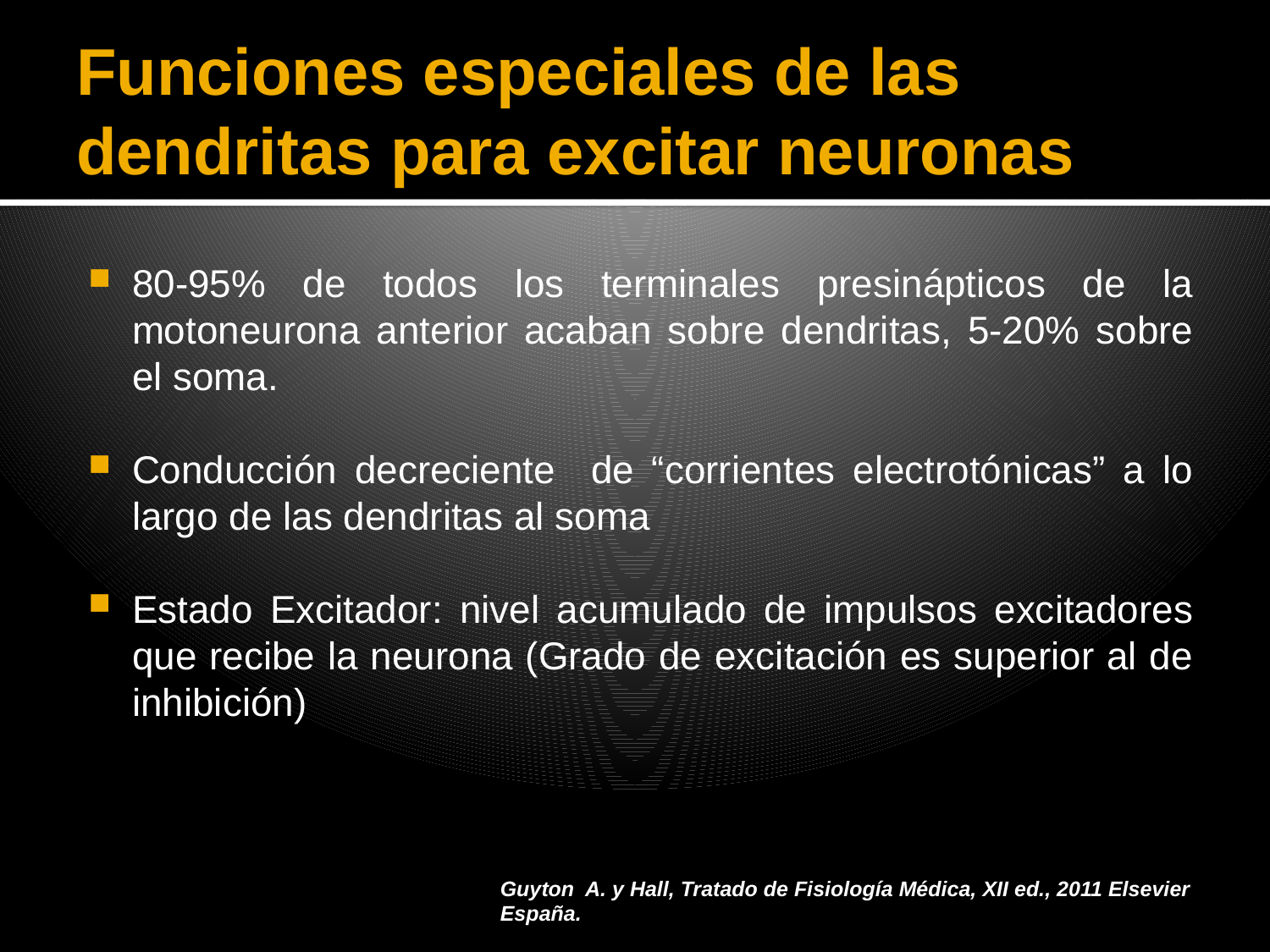

# Funciones especiales de las dendritas para excitar neuronas
80-95% de todos los terminales presinápticos de la motoneurona anterior acaban sobre dendritas, 5-20% sobre el soma.

Conducción decreciente  de “corrientes electrotónicas” a lo largo de las dendritas al soma

Estado Excitador: nivel acumulado de impulsos excitadores que recibe la neurona (Grado de excitación es superior al de inhibición)
Guyton  A. y Hall, Tratado de Fisiología Médica, XII ed., 2011 Elsevier España.